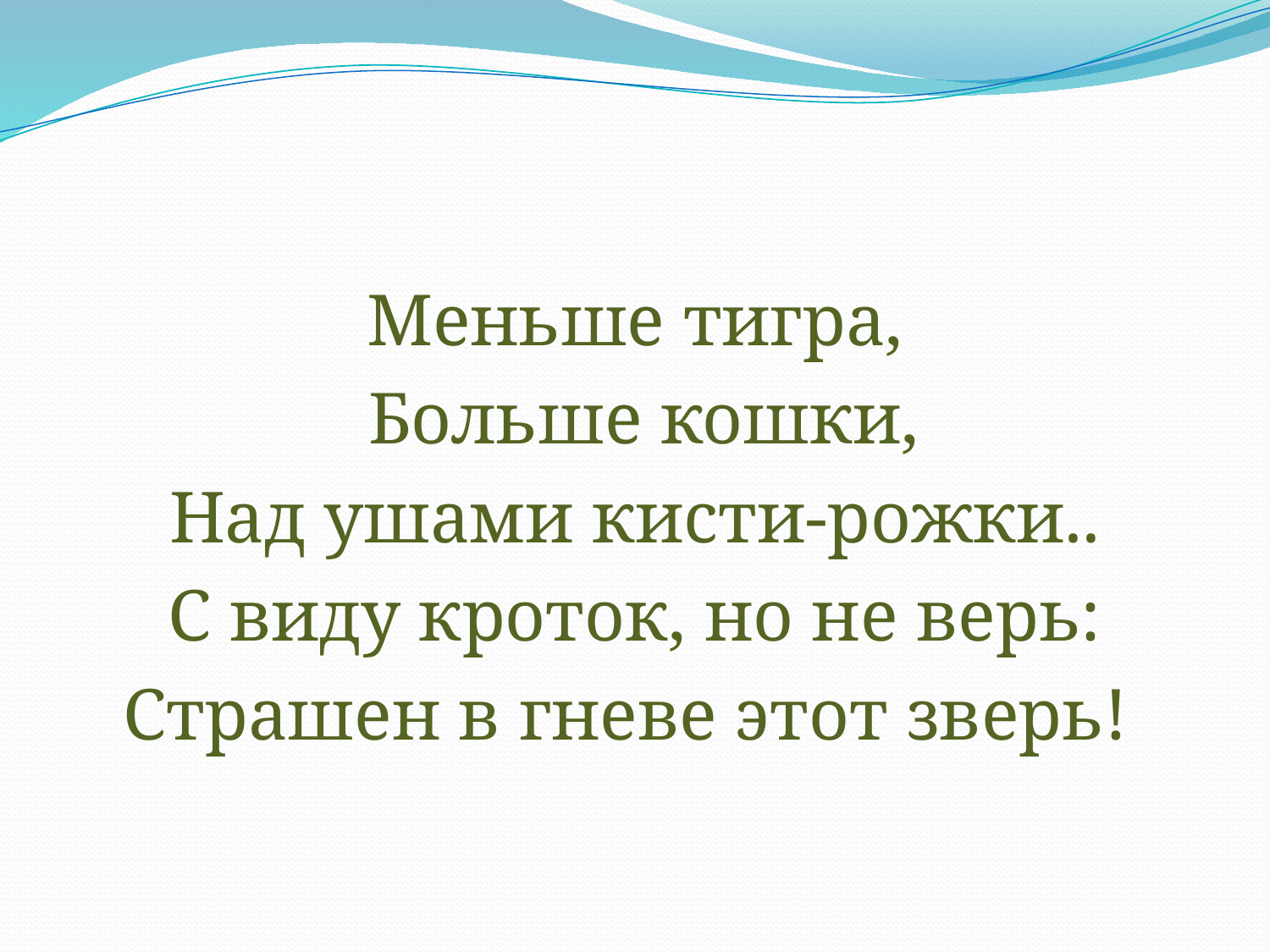

#
Меньше тигра,
 Больше кошки,
 Над ушами кисти-рожки..
С виду кроток, но не верь:
Страшен в гневе этот зверь!